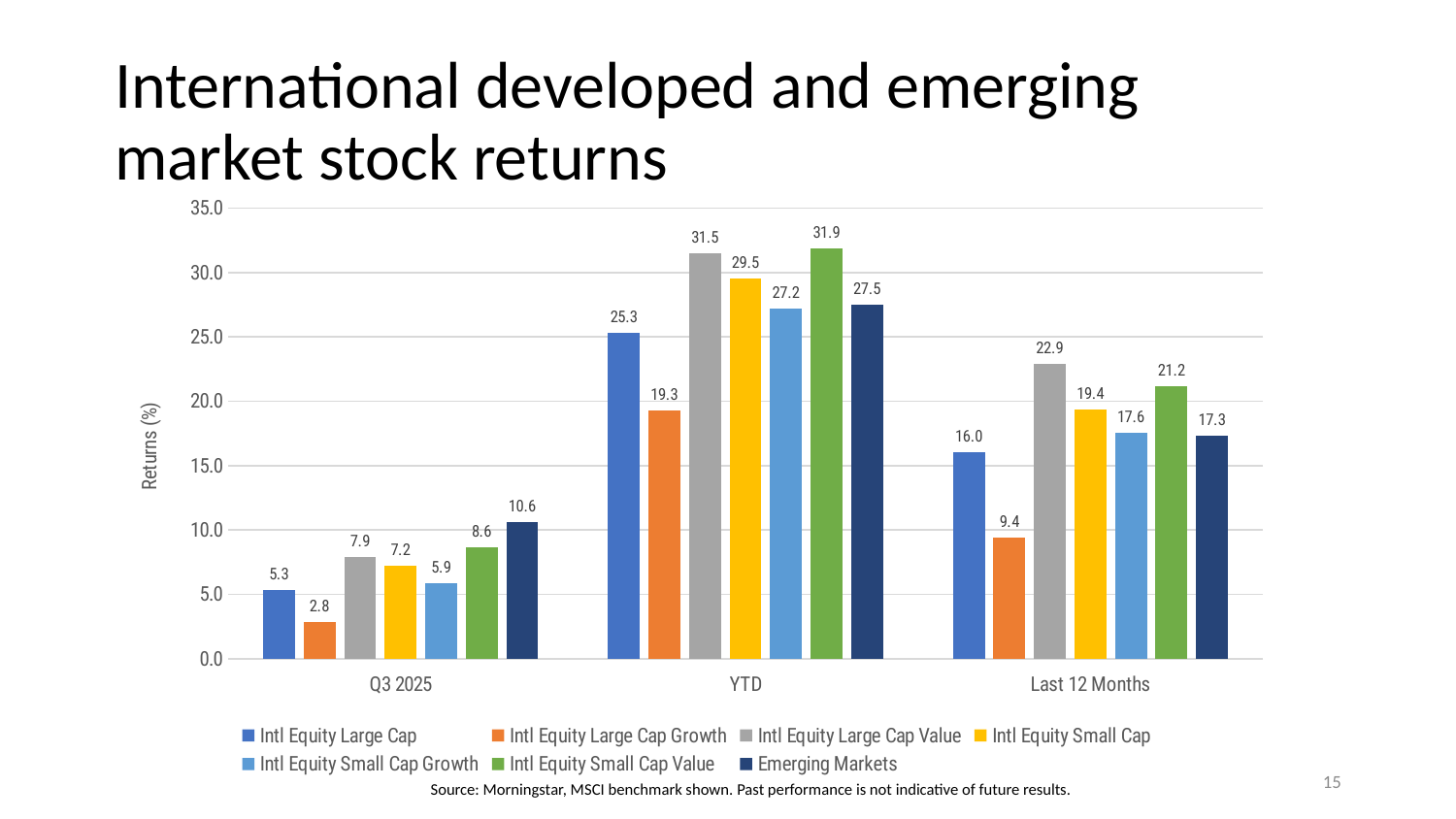

# International developed and emerging market stock returns

### Chart

| Category | Intl Equity Large Cap | Intl Equity Large Cap Growth | Intl Equity Large Cap Value | Intl Equity Small Cap | Intl Equity Small Cap Growth | Intl Equity Small Cap Value | Emerging Markets |
|---|---|---|---|---|---|---|---|
| Q3 2025 | 5.33418 | 2.84427 | 7.88169 | 7.24046 | 5.88387 | 8.64613 | 10.64295 |
| YTD | 25.34137 | 19.31615 | 31.51077 | 29.53611 | 27.23815 | 31.89608 | 27.53439 |
| Last 12 Months | 16.03362 | 9.40562 | 22.90076 | 19.35325 | 17.56501 | 21.18676 | 17.32263 |
15
Source: Morningstar, MSCI benchmark shown. Past performance is not indicative of future results.